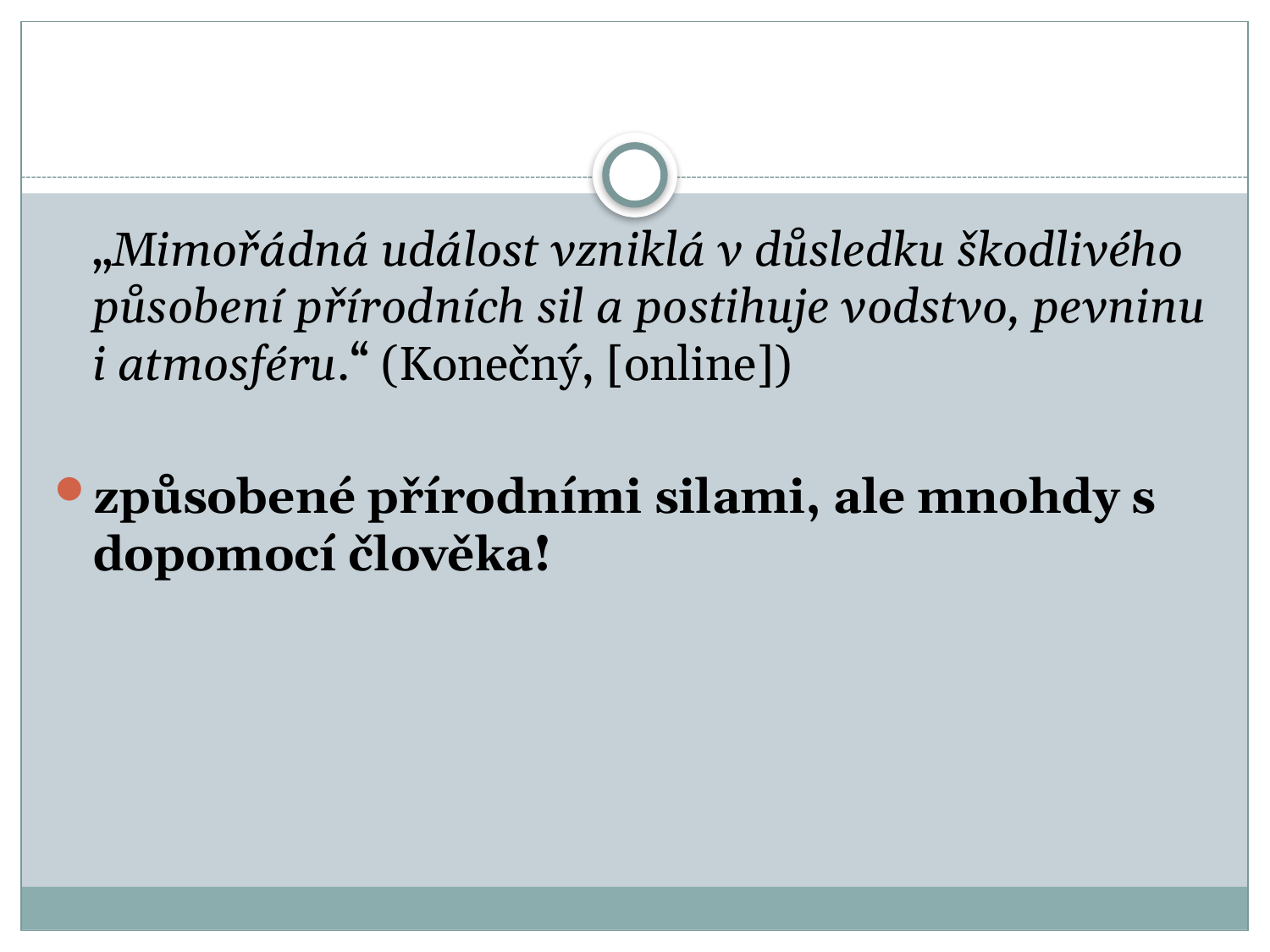

#
	„Mimořádná událost vzniklá v důsledku škodlivého působení přírodních sil a postihuje vodstvo, pevninu i atmosféru.“ (Konečný, [online])

způsobené přírodními silami, ale mnohdy s dopomocí člověka!